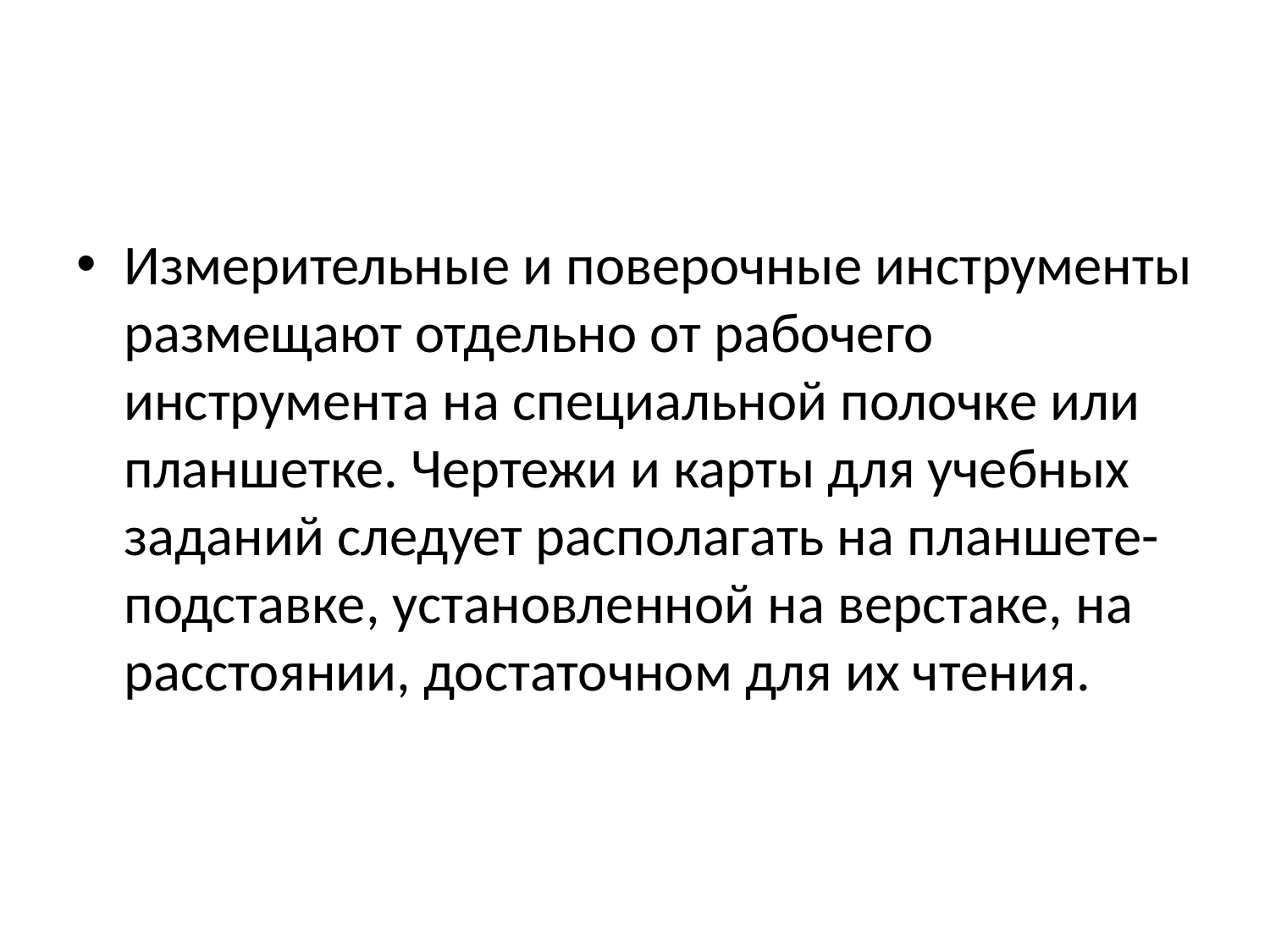

#
Измерительные и поверочные инструменты размещают отдельно от рабочего инструмента на специальной полочке или планшетке. Чертежи и карты для учебных заданий следует располагать на планшете-подставке, установленной на верстаке, на расстоянии, достаточном для их чтения.